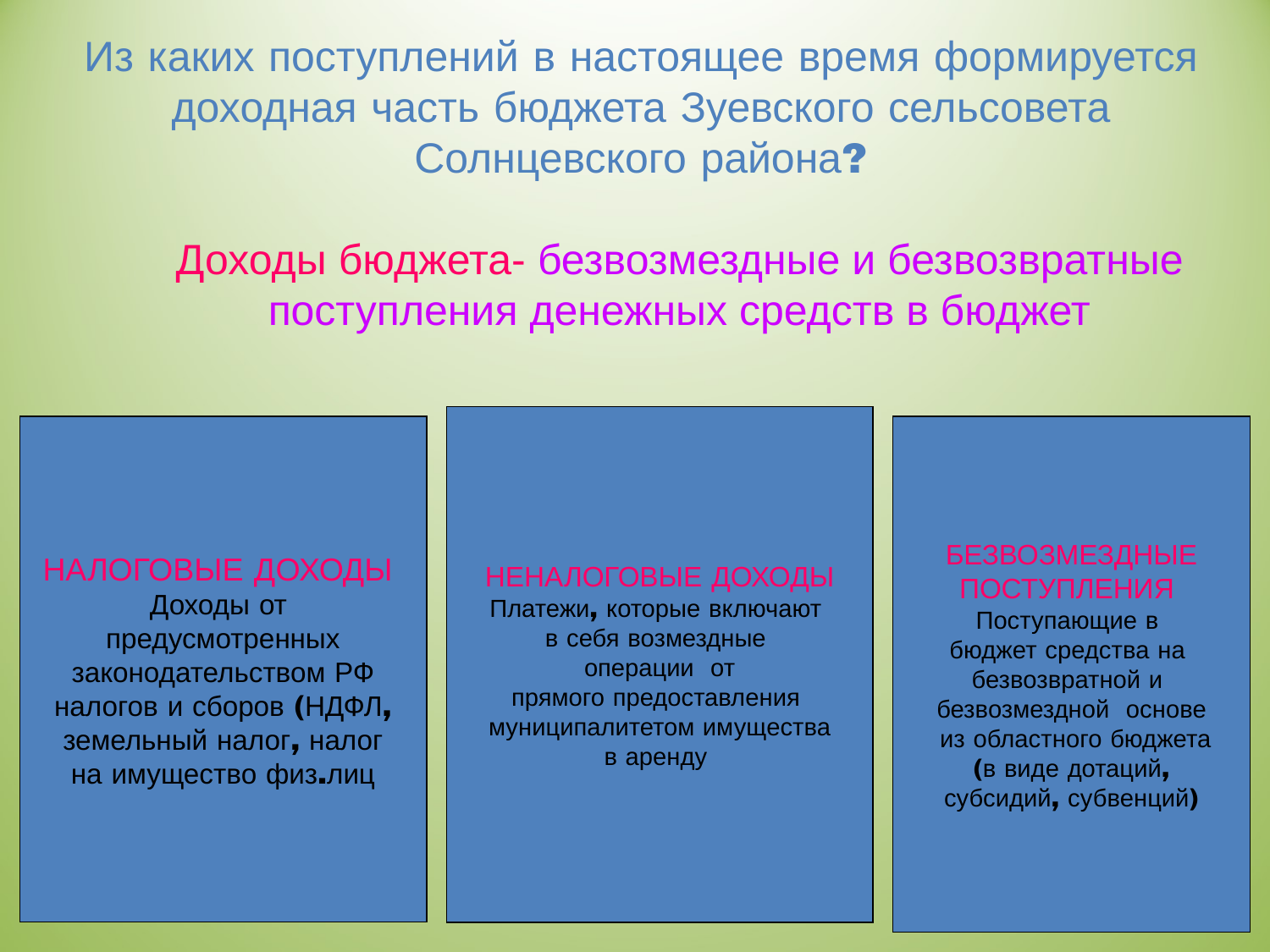

Из каких поступлений в настоящее время формируется доходная часть бюджета Зуевского сельсовета Солнцевского района?
Доходы бюджета- безвозмездные и безвозвратные поступления денежных средств в бюджет

НЕНАЛОГОВЫЕ ДОХОДЫ
Платежи, которые включают
в себя возмездные
операции  от
прямого предоставления
муниципалитетом имущества
в аренду
НАЛОГОВЫЕ ДОХОДЫ
Доходы от
предусмотренных
 законодательством РФ
налогов и сборов (НДФЛ,
земельный налог, налог
на имущество физ.лиц

БЕЗВОЗМЕЗДНЫЕ
ПОСТУПЛЕНИЯ
Поступающие в
бюджет средства на
безвозвратной и
безвозмездной  основе
 из областного бюджета
(в виде дотаций,
субсидий, субвенций)